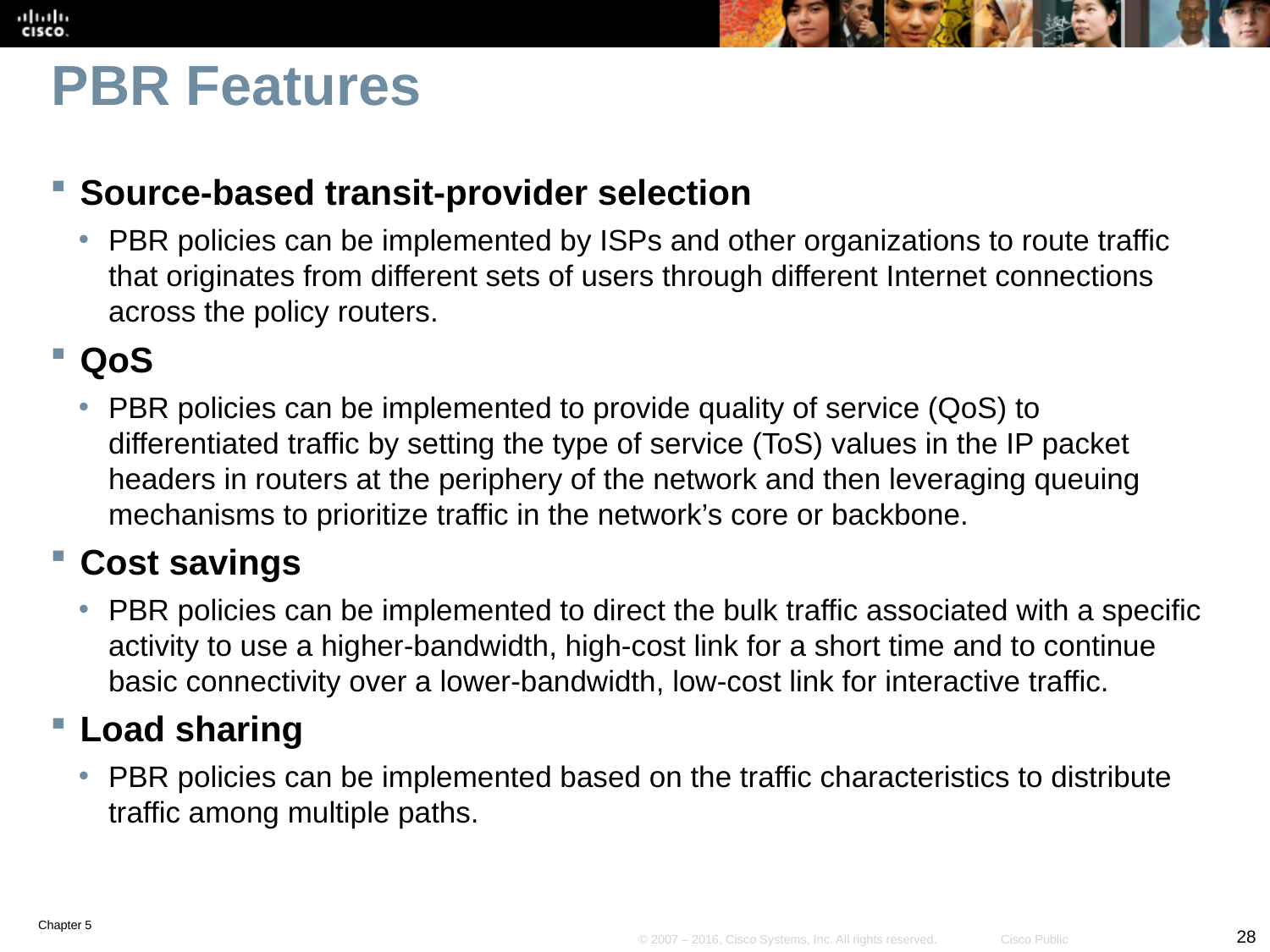

# PBR Features
Source-based transit-provider selection
PBR policies can be implemented by ISPs and other organizations to route traffic that originates from different sets of users through different Internet connections across the policy routers.
QoS
PBR policies can be implemented to provide quality of service (QoS) to differentiated traffic by setting the type of service (ToS) values in the IP packet headers in routers at the periphery of the network and then leveraging queuing mechanisms to prioritize traffic in the network’s core or backbone.
Cost savings
PBR policies can be implemented to direct the bulk traffic associated with a specific activity to use a higher-bandwidth, high-cost link for a short time and to continue basic connectivity over a lower-bandwidth, low-cost link for interactive traffic.
Load sharing
PBR policies can be implemented based on the traffic characteristics to distribute traffic among multiple paths.